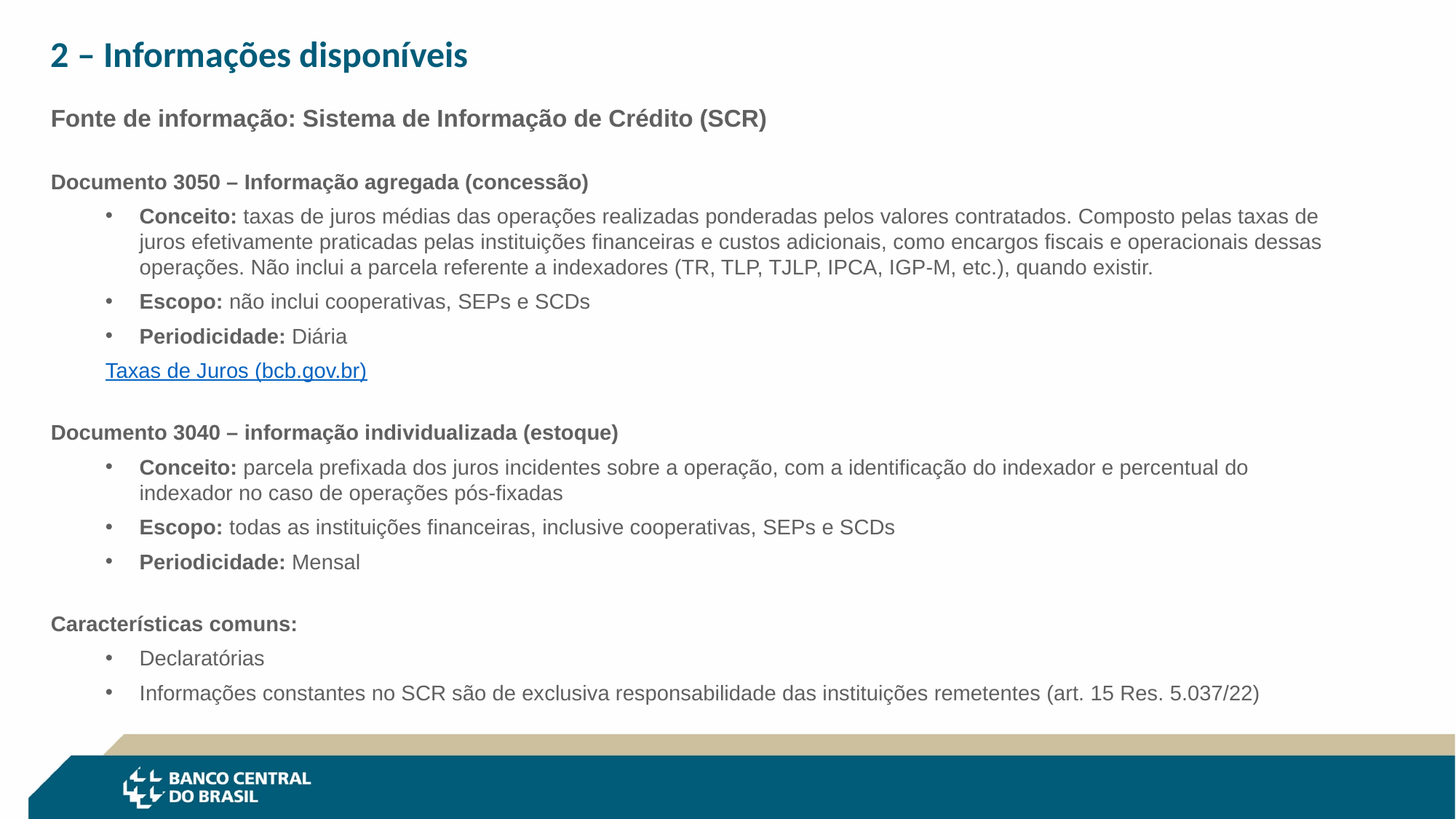

2 – Informações disponíveis
Fonte de informação: Sistema de Informação de Crédito (SCR)

Documento 3050 – Informação agregada (concessão)
Conceito: taxas de juros médias das operações realizadas ponderadas pelos valores contratados. Composto pelas taxas de juros efetivamente praticadas pelas instituições financeiras e custos adicionais, como encargos fiscais e operacionais dessas operações. Não inclui a parcela referente a indexadores (TR, TLP, TJLP, IPCA, IGP-M, etc.), quando existir.
Escopo: não inclui cooperativas, SEPs e SCDs
Periodicidade: Diária
Taxas de Juros (bcb.gov.br)

Documento 3040 – informação individualizada (estoque)
Conceito: parcela prefixada dos juros incidentes sobre a operação, com a identificação do indexador e percentual do indexador no caso de operações pós-fixadas
Escopo: todas as instituições financeiras, inclusive cooperativas, SEPs e SCDs
Periodicidade: Mensal

Características comuns:
Declaratórias
Informações constantes no SCR são de exclusiva responsabilidade das instituições remetentes (art. 15 Res. 5.037/22)